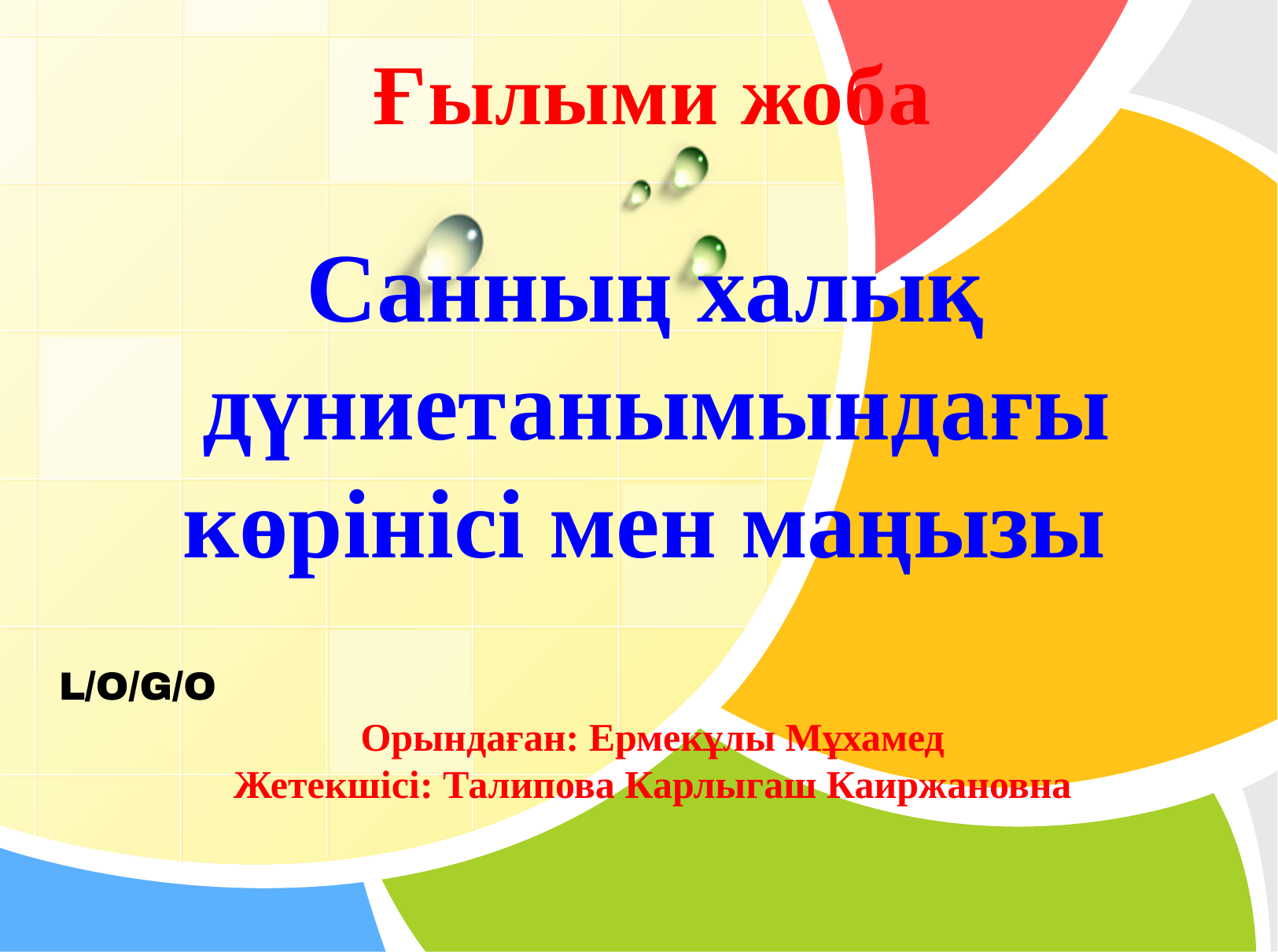

Ғылыми жоба
Санның халық
дүниетанымындағы
көрінісі мен маңызы
Орындаған: Ермекұлы Мұхамед
Жетекшісі: Талипова Карлыгаш Каиржановна